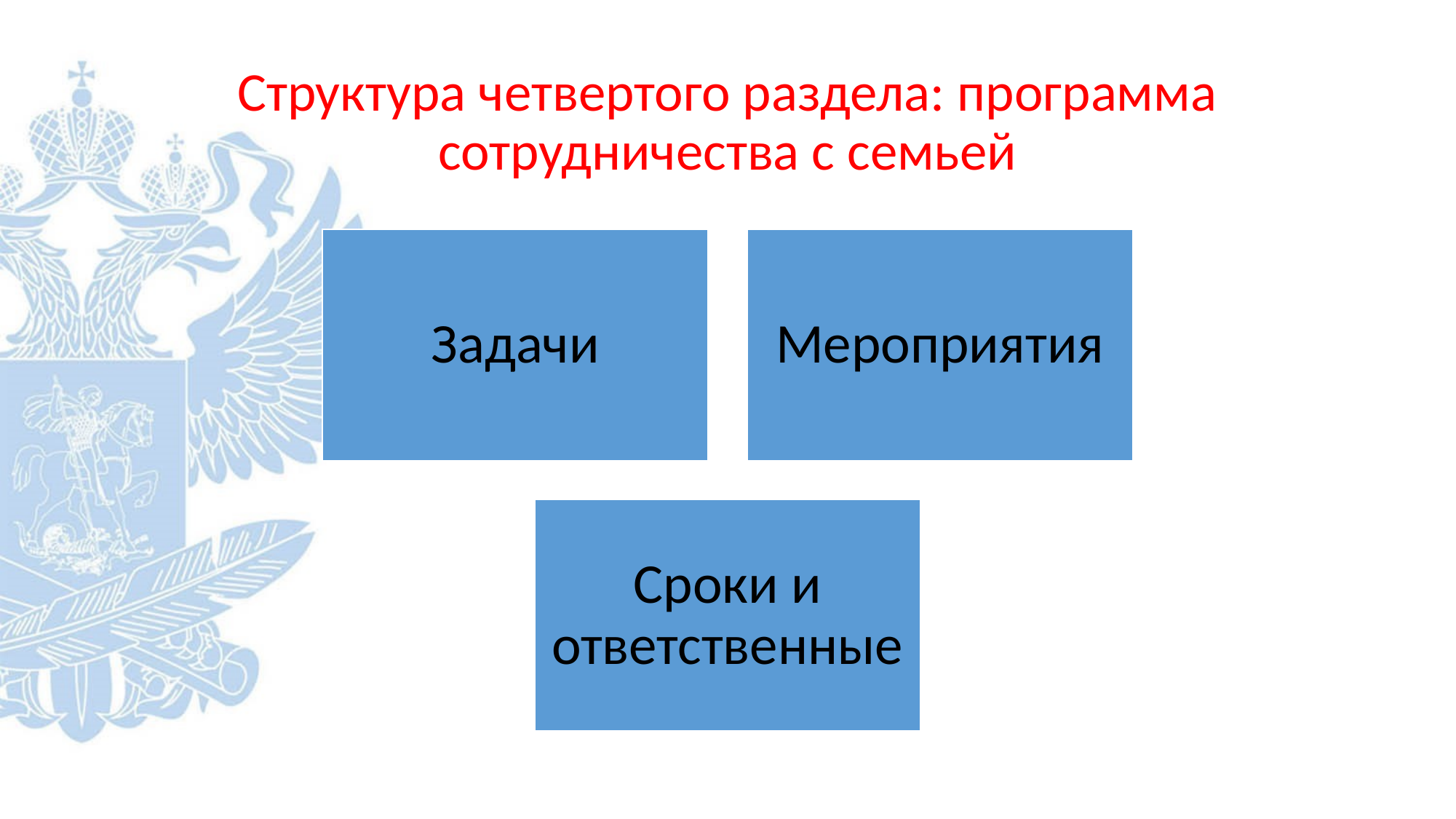

# Структура четвертого раздела: программа сотрудничества с семьей
Задачи
Мероприятия
Сроки и ответственные